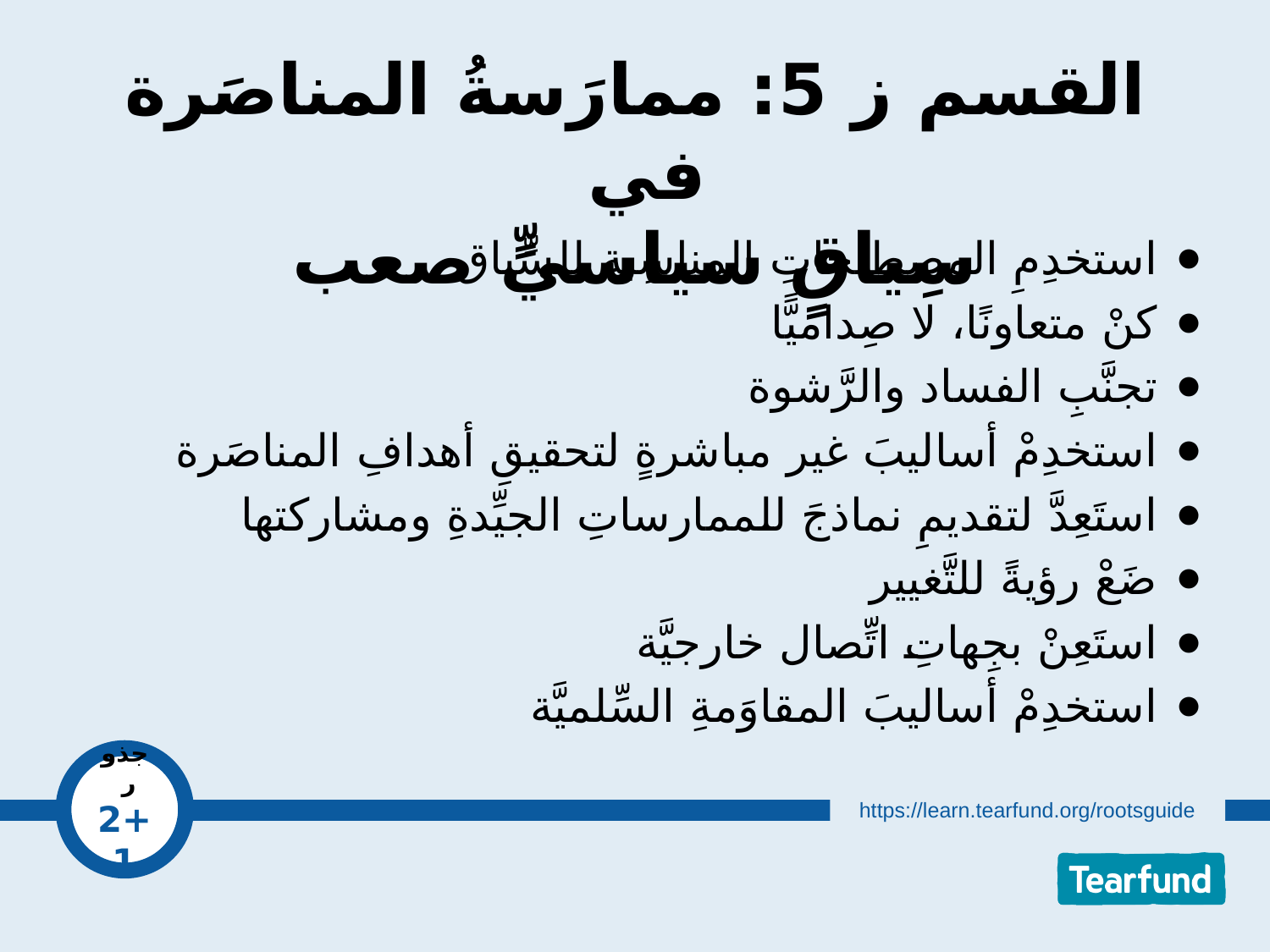

# القسم ز 5: ممارَسةُ المناصَرة في سِياقٍ سياسيٍّ صعب
استخدِمِ المصطلحاتِ المناسِبة للسِّياق
كنْ متعاونًا، لا صِداميًّا
تجنَّبِ الفساد والرَّشوة
استخدِمْ أساليبَ غير مباشرةٍ لتحقيقِ أهدافِ المناصَرة
استَعِدَّ لتقديمِ نماذجَ للممارساتِ الجيِّدةِ ومشاركتها
ضَعْ رؤيةً للتَّغيير
استَعِنْ بجِهاتِ اتِّصال خارجيَّة
استخدِمْ أساليبَ المقاوَمةِ السِّلميَّة